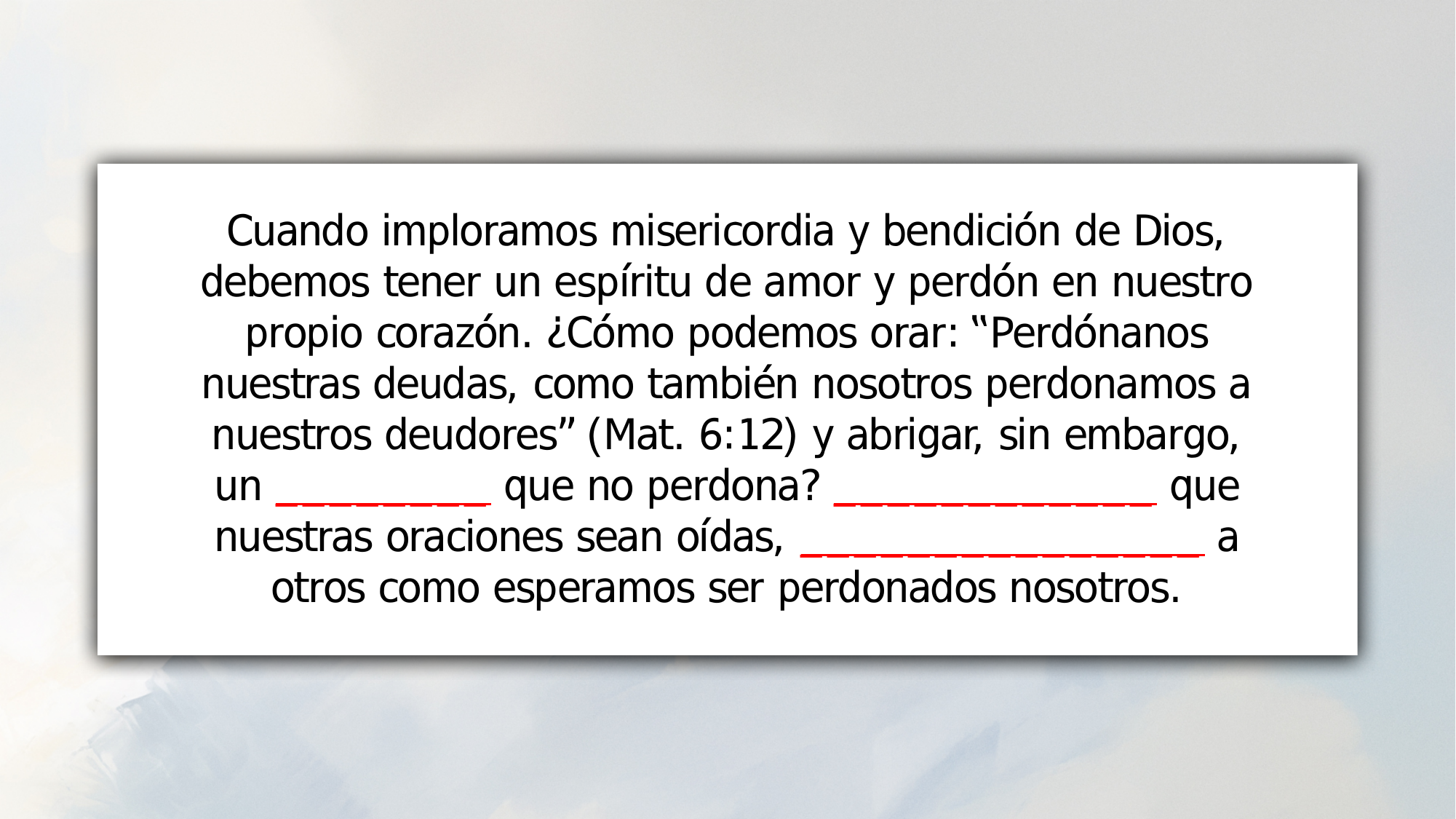

Cuando imploramos misericordia y bendición de Dios, debemos tener un espíritu de amor y perdón en nuestro propio corazón. ¿Cómo podemos orar: “Perdónanos nuestras deudas, como también nosotros perdonamos a nuestros deudores” (Mat. 6:12) y abrigar, sin embargo, un ________ que no perdona? ____________ que nuestras oraciones sean oídas, _______________ a otros como esperamos ser perdonados nosotros.